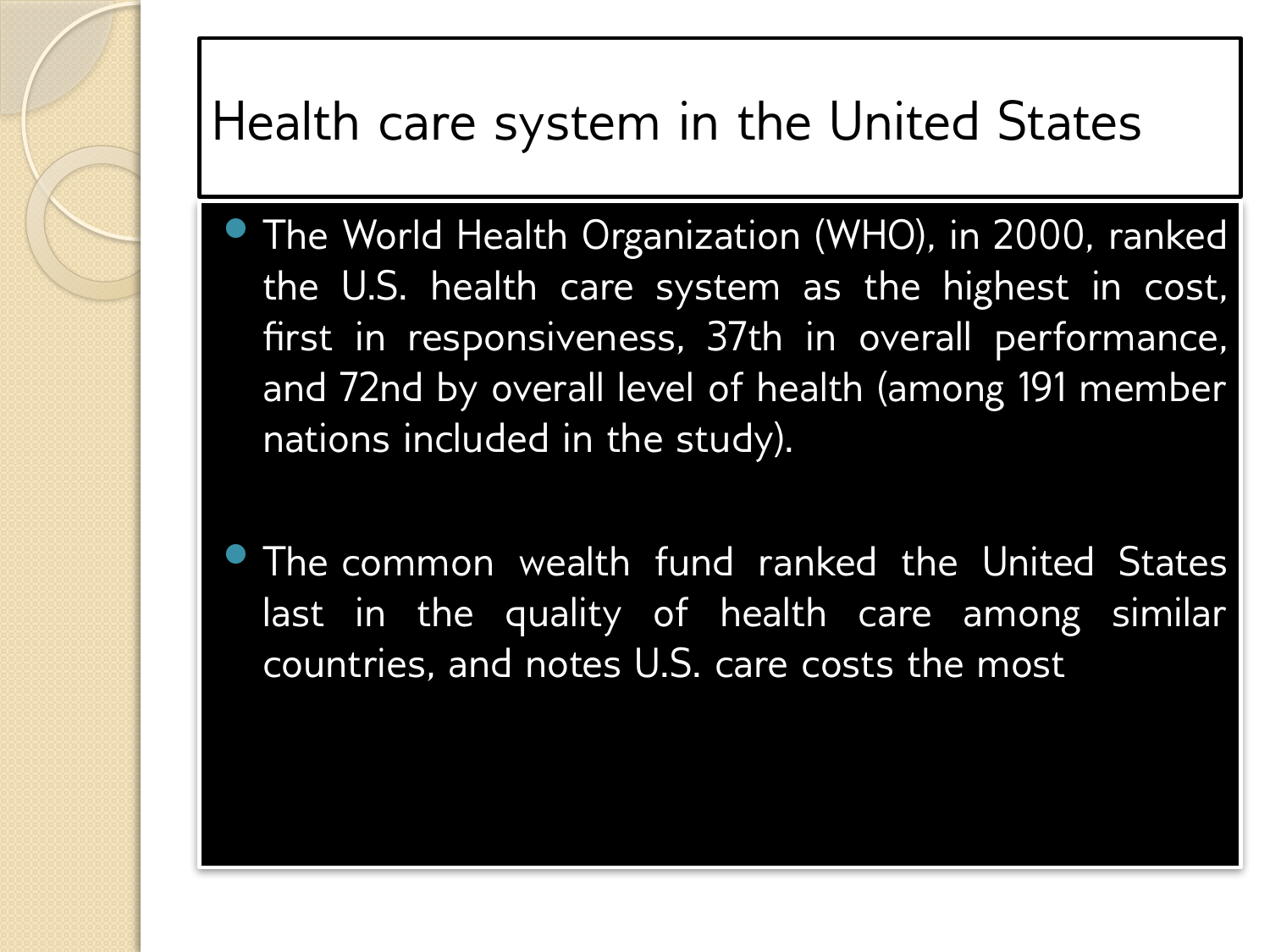

# Health care system in the United States
The World Health Organization (WHO), in 2000, ranked the U.S. health care system as the highest in cost, first in responsiveness, 37th in overall performance, and 72nd by overall level of health (among 191 member nations included in the study).

The common wealth fund ranked the United States last in the quality of health care among similar countries, and notes U.S. care costs the most